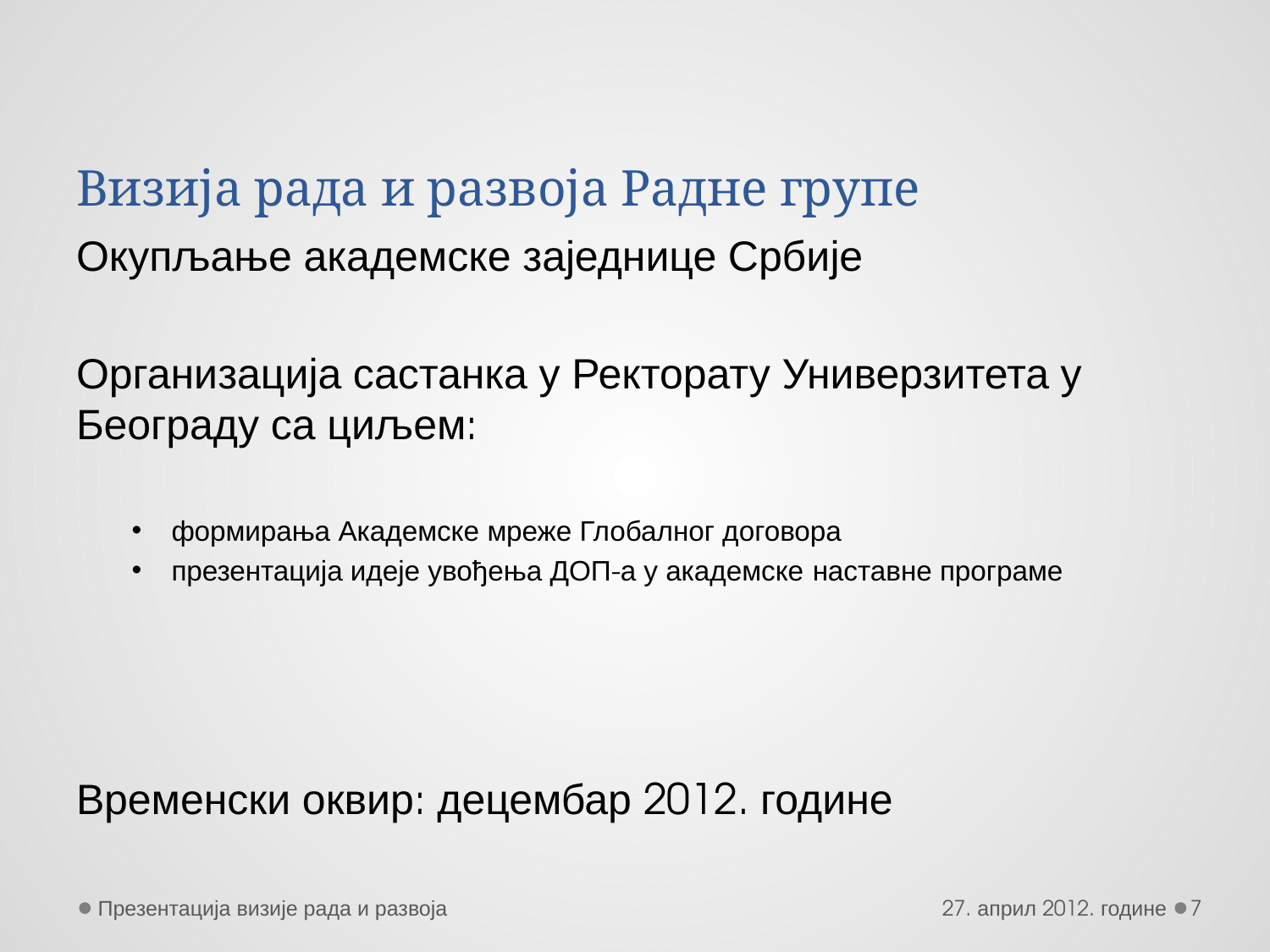

# Визија рада и развоја Радне групе
Окупљање академске заједнице Србије

Организација састанка у Ректорату Универзитета у Београду са циљем:

формирања Академске мреже Глобалног договора
презентација идеје увођења ДОП-а у академске наставне програме

Временски оквир: децембар 2012. године
Презентација визије рада и развоја
27. април 2012. године
7